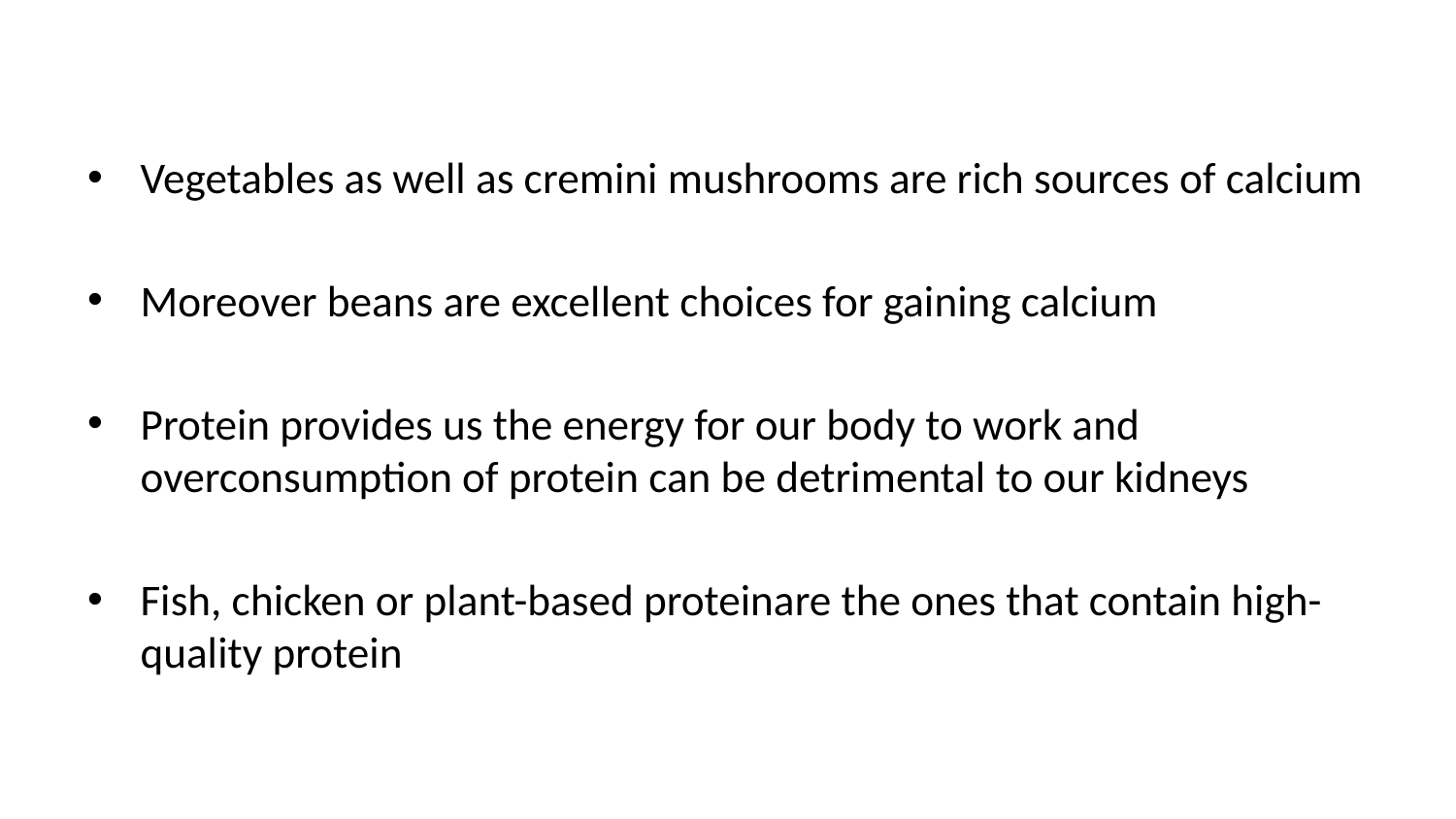

Vegetables as well as cremini mushrooms are rich sources of calcium

Moreover beans are excellent choices for gaining calcium

Protein provides us the energy for our body to work and overconsumption of protein can be detrimental to our kidneys

Fish, chicken or plant-based proteinare the ones that contain high-quality protein